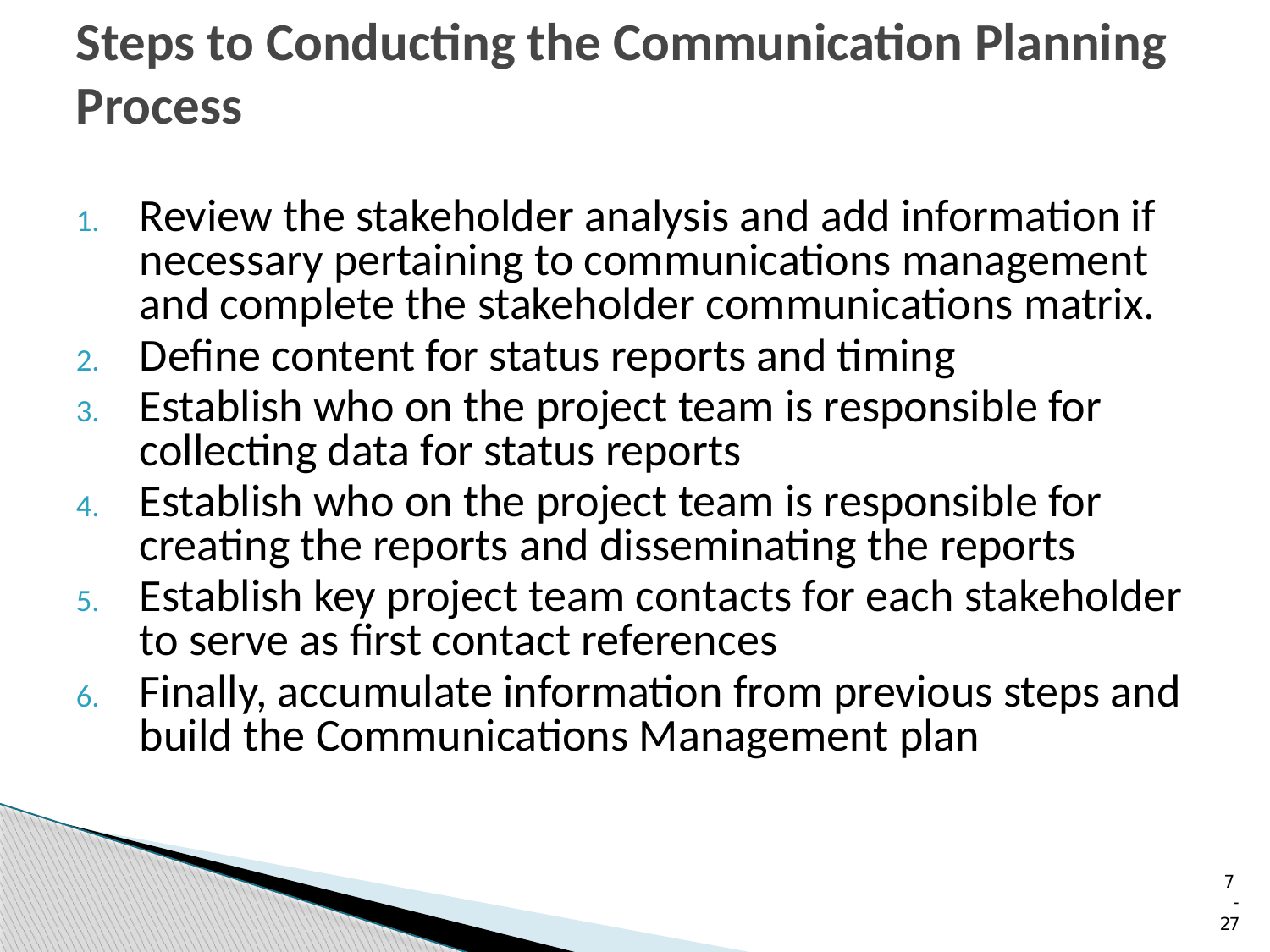

# Steps to Conducting the Communication Planning Process
Review the stakeholder analysis and add information if necessary pertaining to communications management and complete the stakeholder communications matrix.
Define content for status reports and timing
Establish who on the project team is responsible for collecting data for status reports
Establish who on the project team is responsible for creating the reports and disseminating the reports
Establish key project team contacts for each stakeholder to serve as first contact references
Finally, accumulate information from previous steps and build the Communications Management plan
 7 - 27